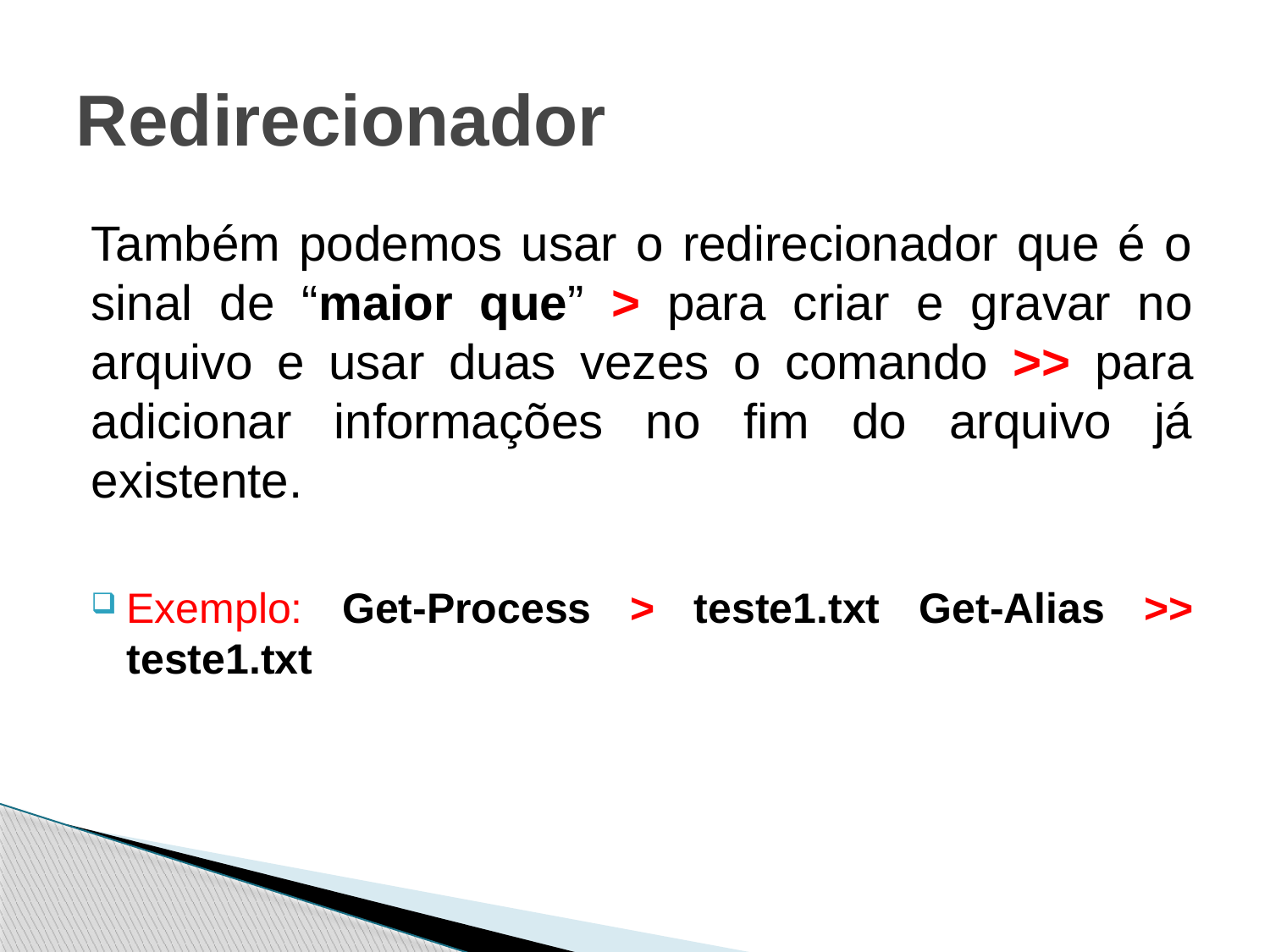

# Redirecionador
Também podemos usar o redirecionador que é o sinal de “maior que” > para criar e gravar no arquivo e usar duas vezes o comando >> para adicionar informações no fim do arquivo já existente.

Exemplo: Get-Process > teste1.txt Get-Alias >> teste1.txt